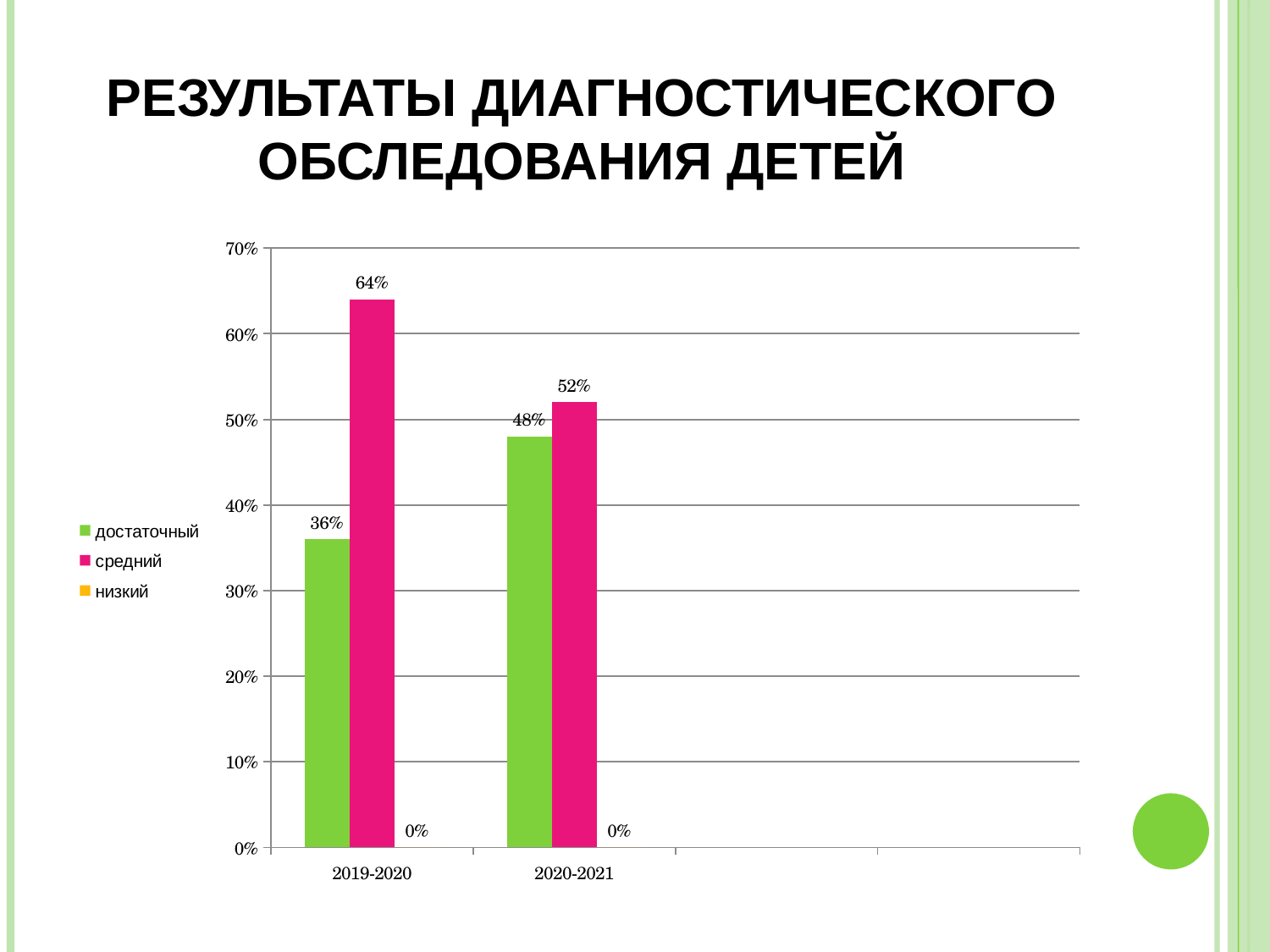

# Результаты диагностического обследования детей

### Chart

| Category | достаточный | средний  | низкий |
|---|---|---|---|
| 2019-2020 | 0.36 | 0.64 | 0.0 |
| 2020-2021 | 0.48 | 0.52 | 0.0 |